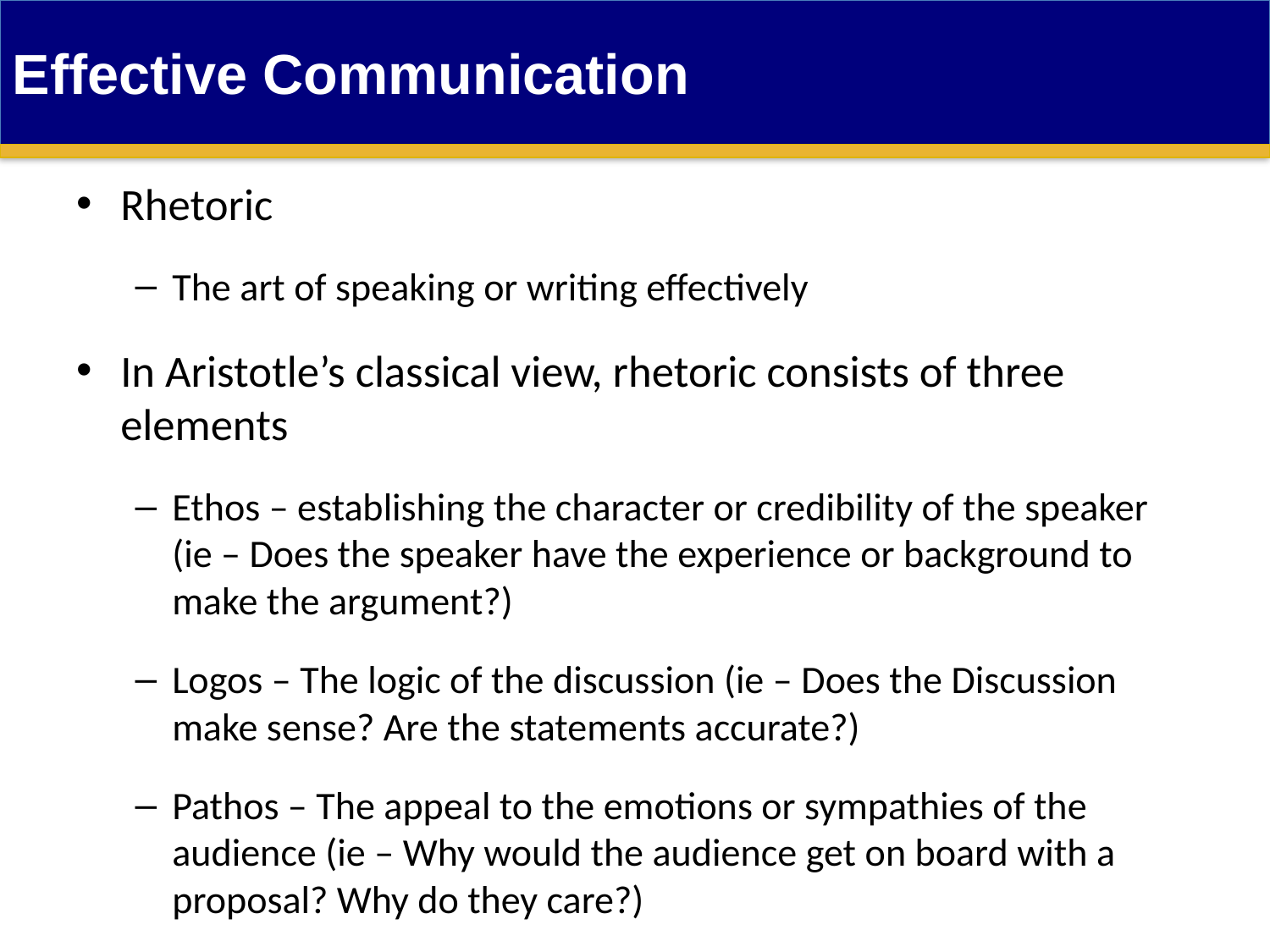

Effective Communication

Rhetoric
The art of speaking or writing effectively
In Aristotle’s classical view, rhetoric consists of three elements
Ethos – establishing the character or credibility of the speaker (ie – Does the speaker have the experience or background to make the argument?)
Logos – The logic of the discussion (ie – Does the Discussion make sense? Are the statements accurate?)
Pathos – The appeal to the emotions or sympathies of the audience (ie – Why would the audience get on board with a proposal? Why do they care?)